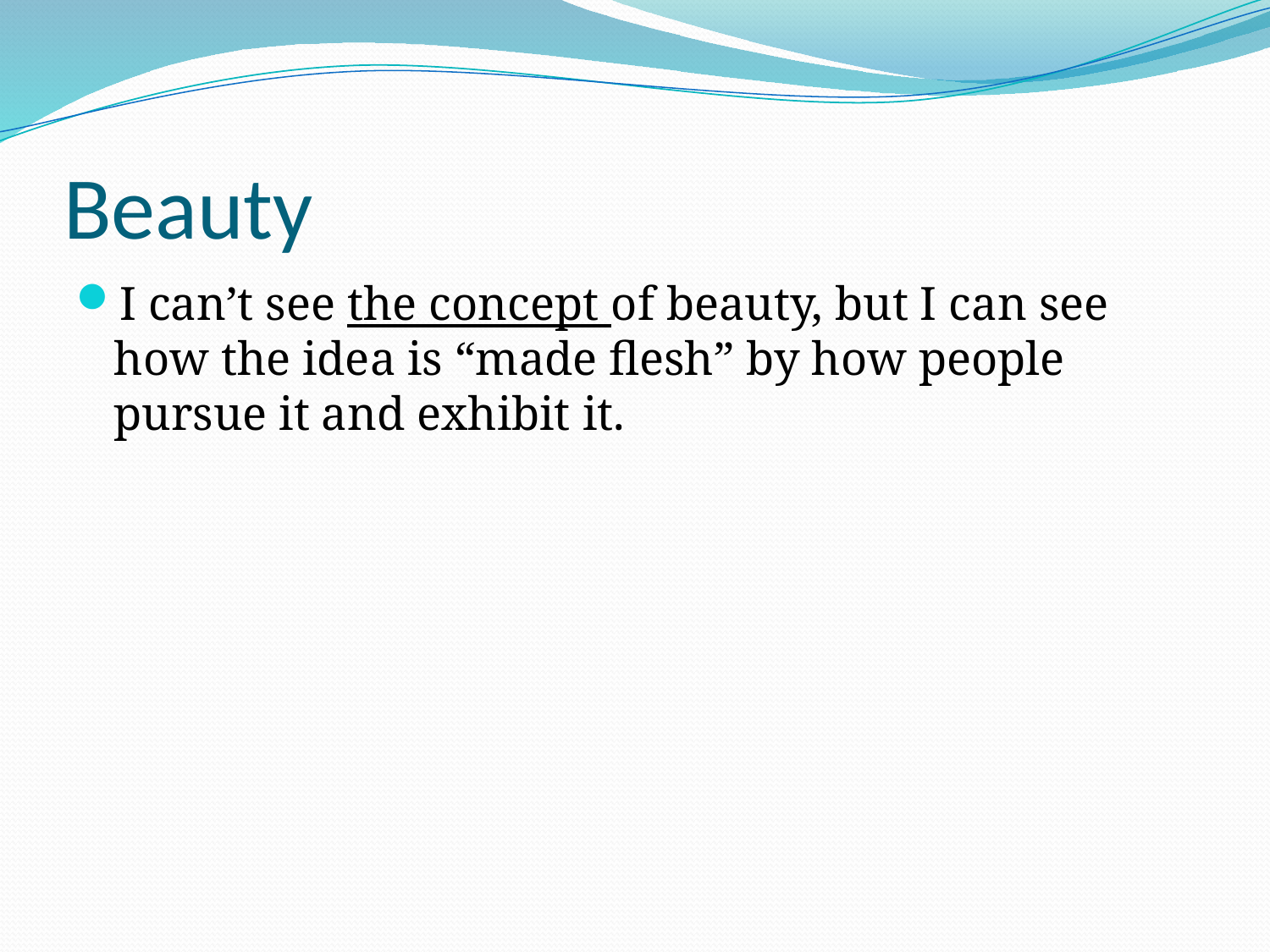

# Beauty
I can’t see the concept of beauty, but I can see how the idea is “made flesh” by how people pursue it and exhibit it.